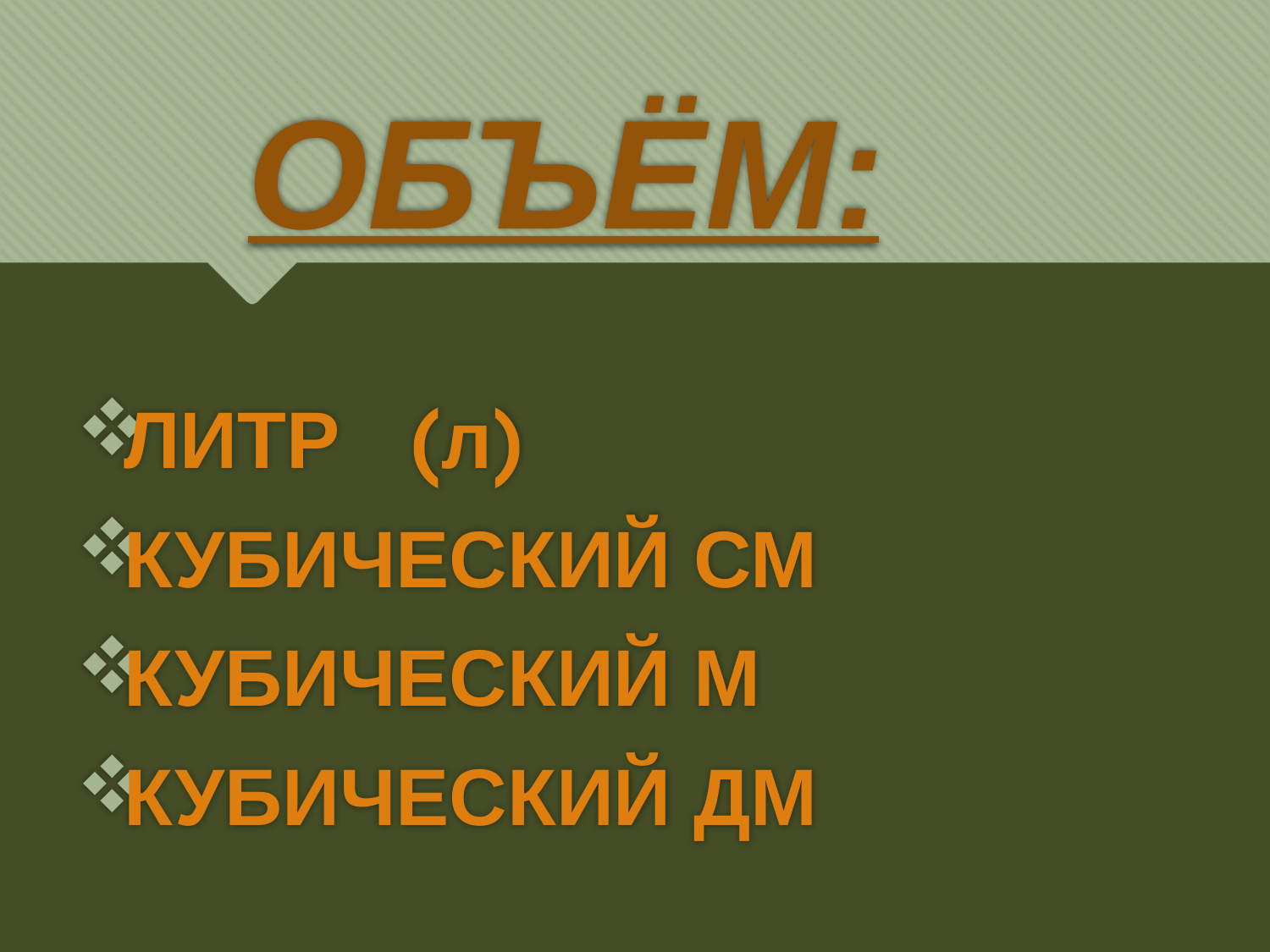

# ОБЪЁМ:

ЛИТР   (л)
КУБИЧЕСКИЙ СМ
КУБИЧЕСКИЙ М
КУБИЧЕСКИЙ ДМ